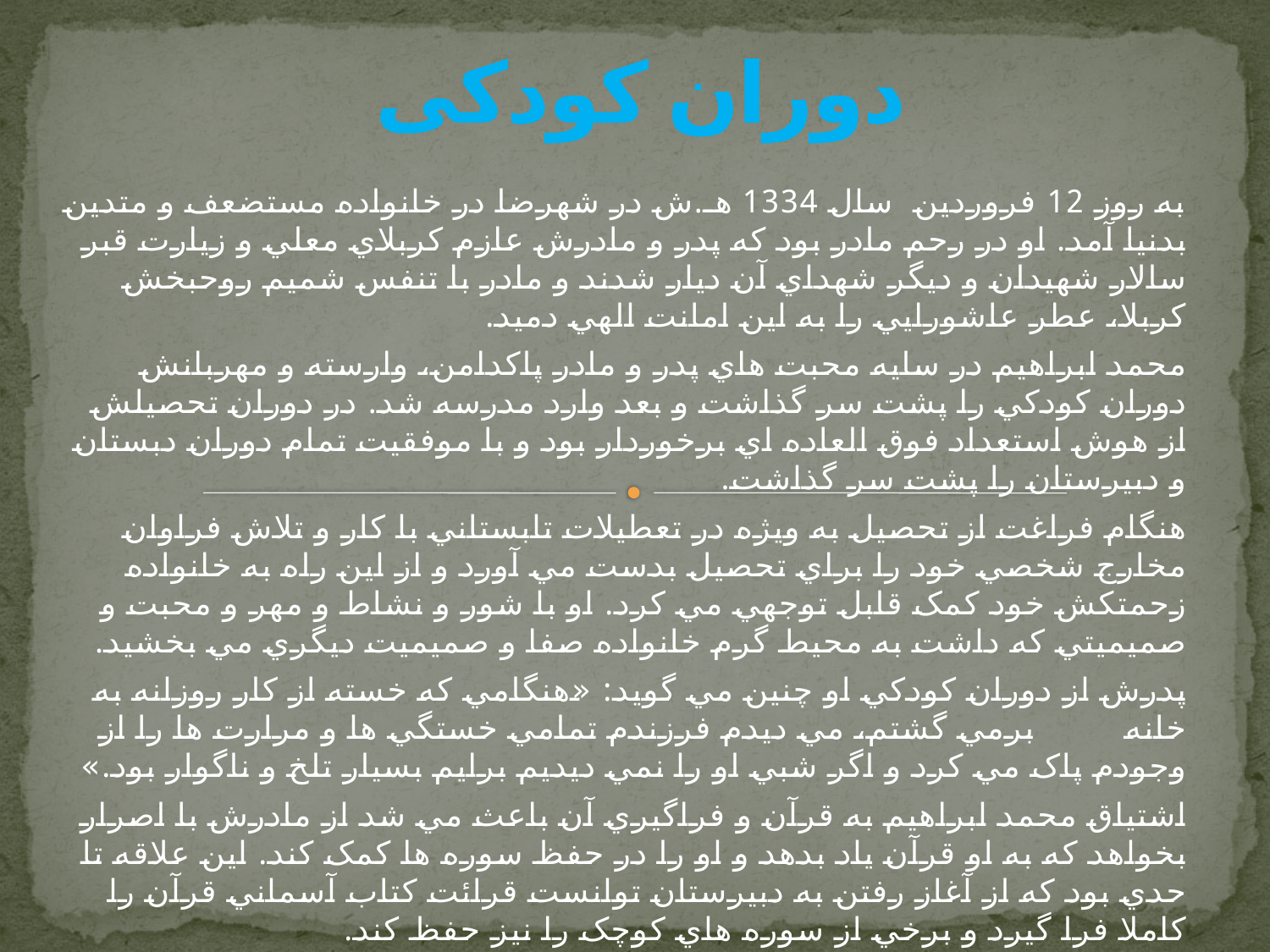

# دوران کودکی

به روز 12 فروردين  سال 1334 هـ.ش در شهرضا در خانواده مستضعف و متدين بدنيا آمد. او در رحم مادر بود که پدر و مادرش عازم کربلاي معلي و زيارت قبر سالار شهيدان و ديگر شهداي آن ديار شدند و مادر با تنفس شميم روحبخش کربلا، عطر عاشورايي را به اين امانت الهي دميد.
محمد ابراهيم در سايه محبت هاي پدر و مادر پاکدامن، وارسته و مهربانش دوران کودکي را پشت سر گذاشت و بعد وارد مدرسه شد. در دوران تحصيلش از هوش استعداد فوق العاده اي برخوردار بود و با موفقيت تمام دوران دبستان و دبيرستان را پشت سر گذاشت.
هنگام فراغت از تحصيل به ويژه در تعطيلات تابستاني با کار و تلاش فراوان مخارج شخصي خود را براي تحصيل بدست مي آورد و از اين راه به خانواده زحمتکش خود کمک قابل توجهي مي کرد. او با شور و نشاط و مهر و محبت و صميميتي که داشت به محيط گرم خانواده صفا و صميميت ديگري مي بخشيد.
پدرش از دوران کودکي او چنين مي گويد: «هنگامي که خسته از کار روزانه به خانه         برمي گشتم، مي ديدم فرزندم تمامي خستگي ها و مرارت ها را از وجودم پاک مي کرد و اگر شبي او را نمي ديديم برايم بسيار تلخ و ناگوار بود.»
اشتياق محمد ابراهيم به قرآن و فراگيري آن باعث مي شد از مادرش با اصرار بخواهد که به او قرآن ياد بدهد و او را در حفظ سوره ها کمک کند. اين علاقه تا حدي بود که از آغاز رفتن به دبيرستان توانست قرائت کتاب آسماني قرآن را کاملا فرا گيرد و برخي از سوره هاي کوچک را نيز حفظ کند.